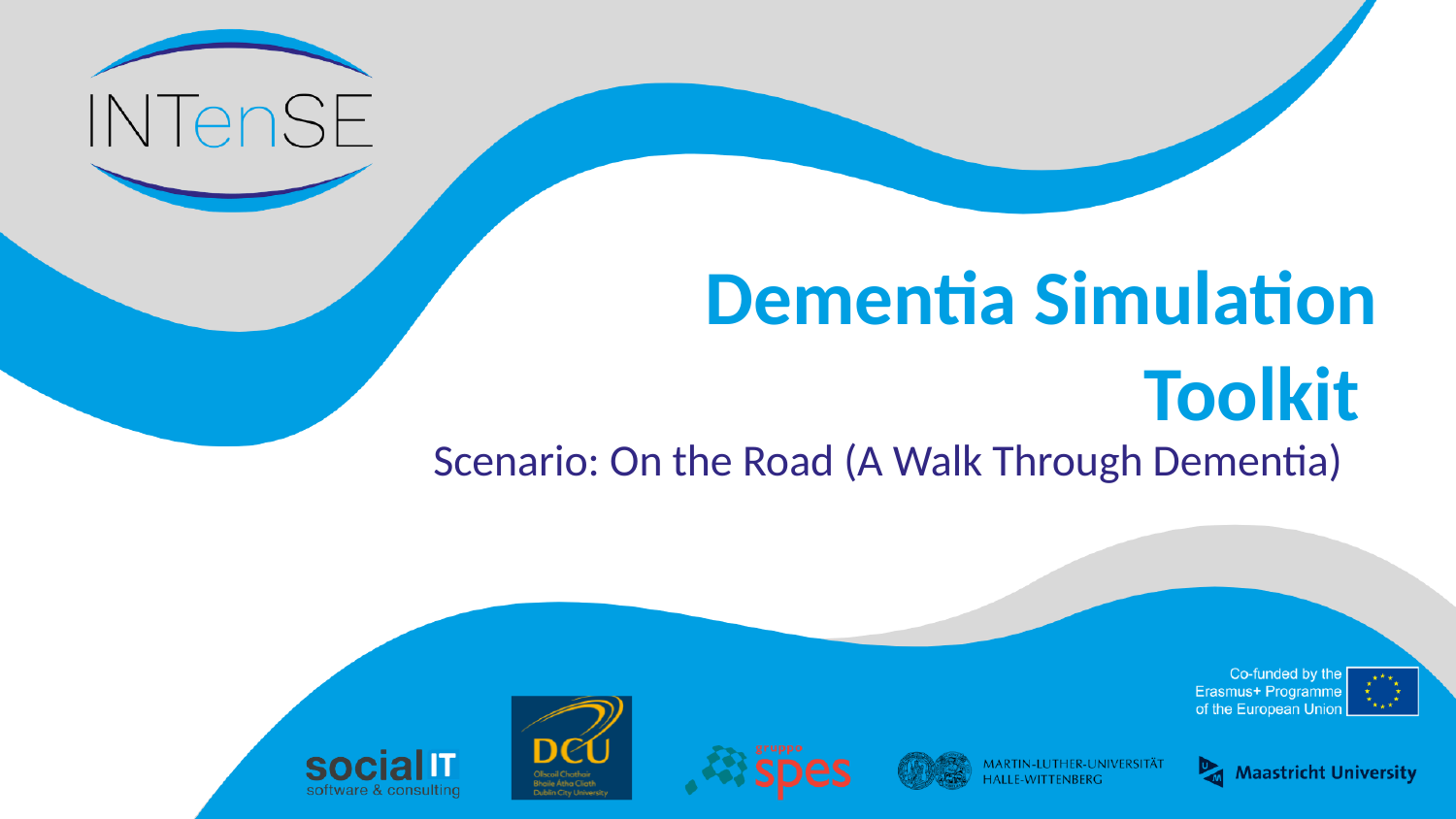

# Dementia Simulation Toolkit
Scenario: On the Road (A Walk Through Dementia)